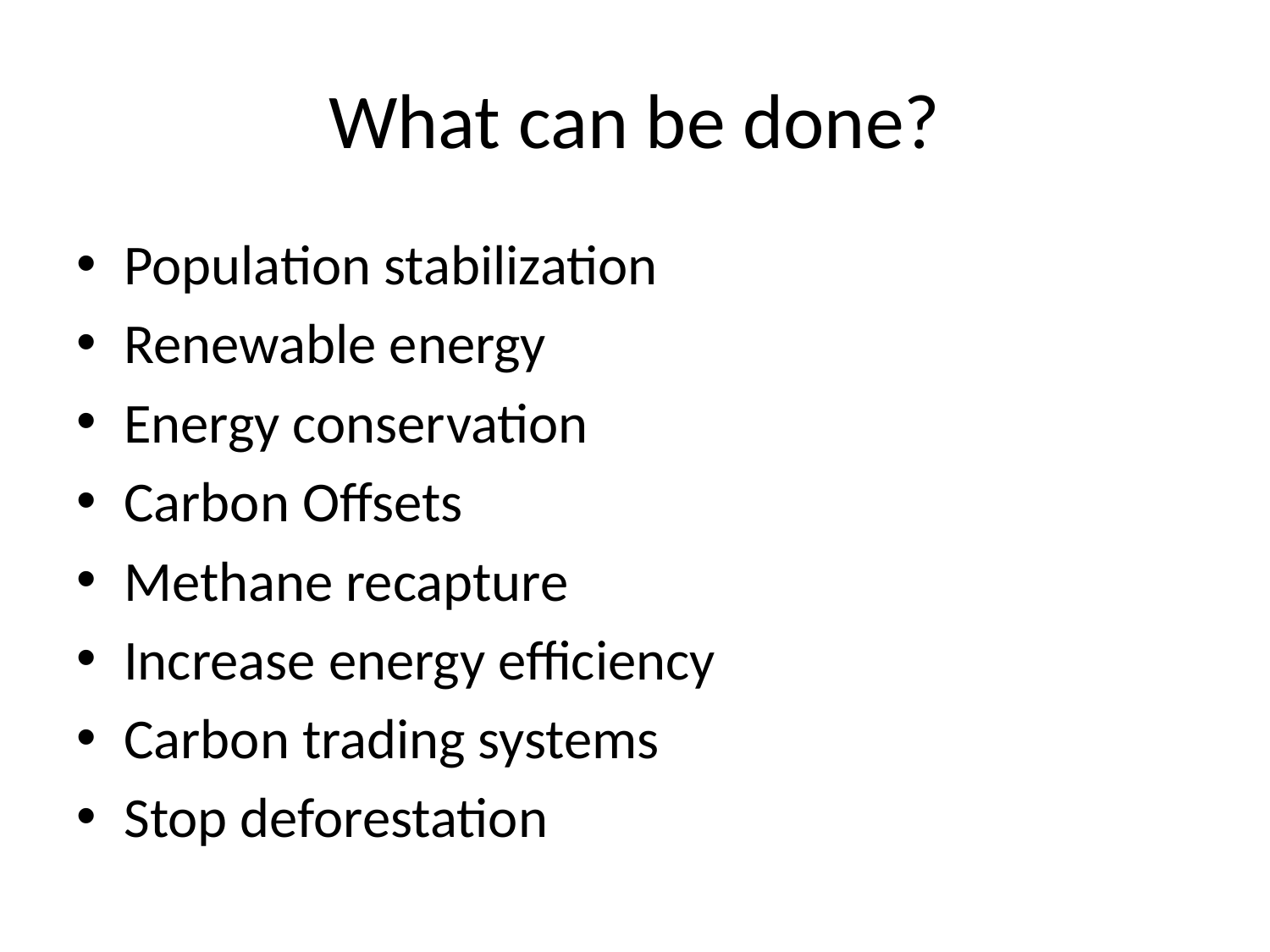

What can be done?
Population stabilization
Renewable energy
Energy conservation
Carbon Offsets
Methane recapture
Increase energy efficiency
Carbon trading systems
Stop deforestation